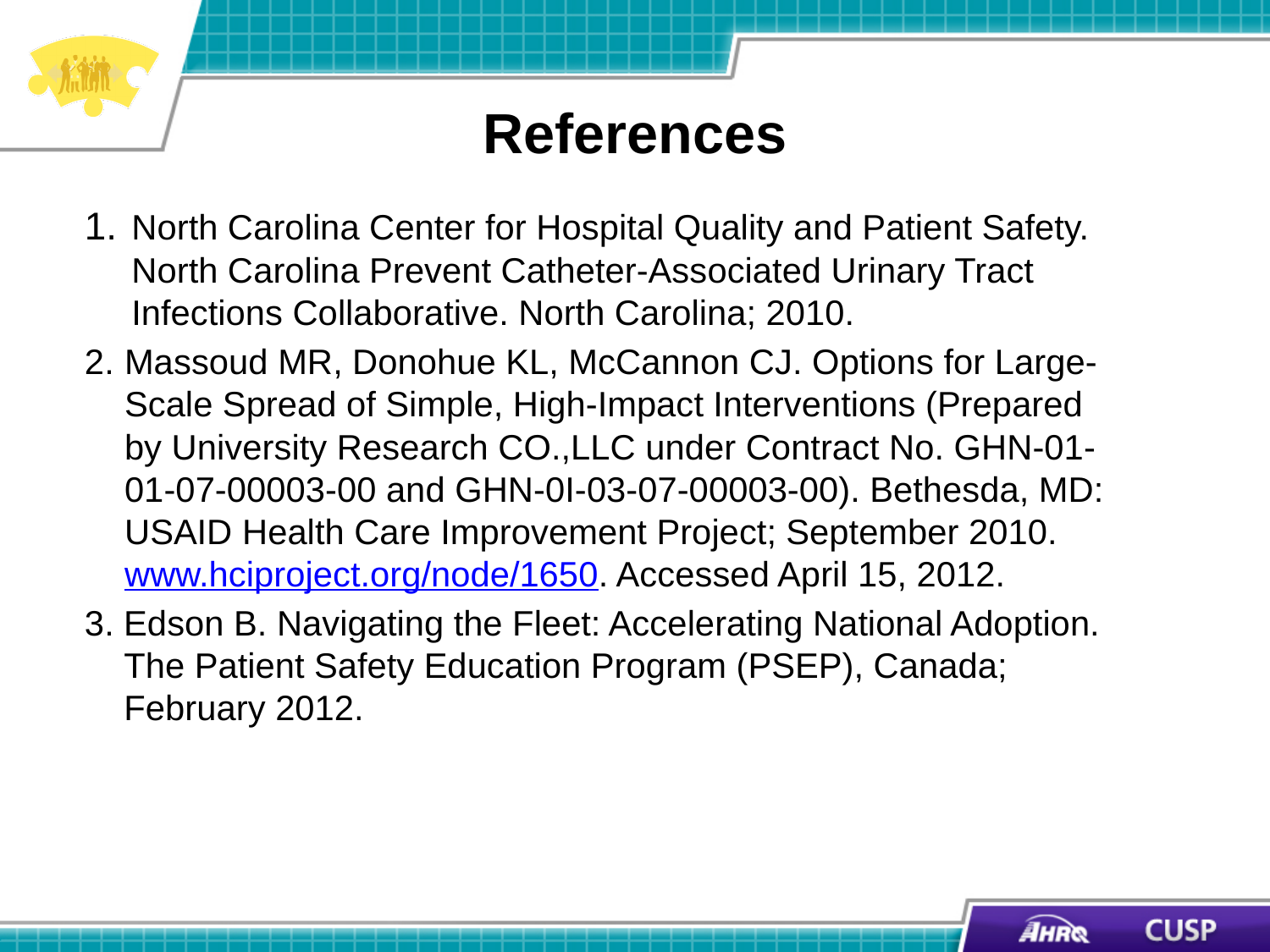

# References
1.	North Carolina Center for Hospital Quality and Patient Safety. North Carolina Prevent Catheter-Associated Urinary Tract Infections Collaborative. North Carolina; 2010.
2.	Massoud MR, Donohue KL, McCannon CJ. Options for Large-Scale Spread of Simple, High-Impact Interventions (Prepared by University Research CO.,LLC under Contract No. GHN-01-01-07-00003-00 and GHN-0I-03-07-00003-00). Bethesda, MD: USAID Health Care Improvement Project; September 2010. www.hciproject.org/node/1650. Accessed April 15, 2012.
3. Edson B. Navigating the Fleet: Accelerating National Adoption. The Patient Safety Education Program (PSEP), Canada; February 2012.